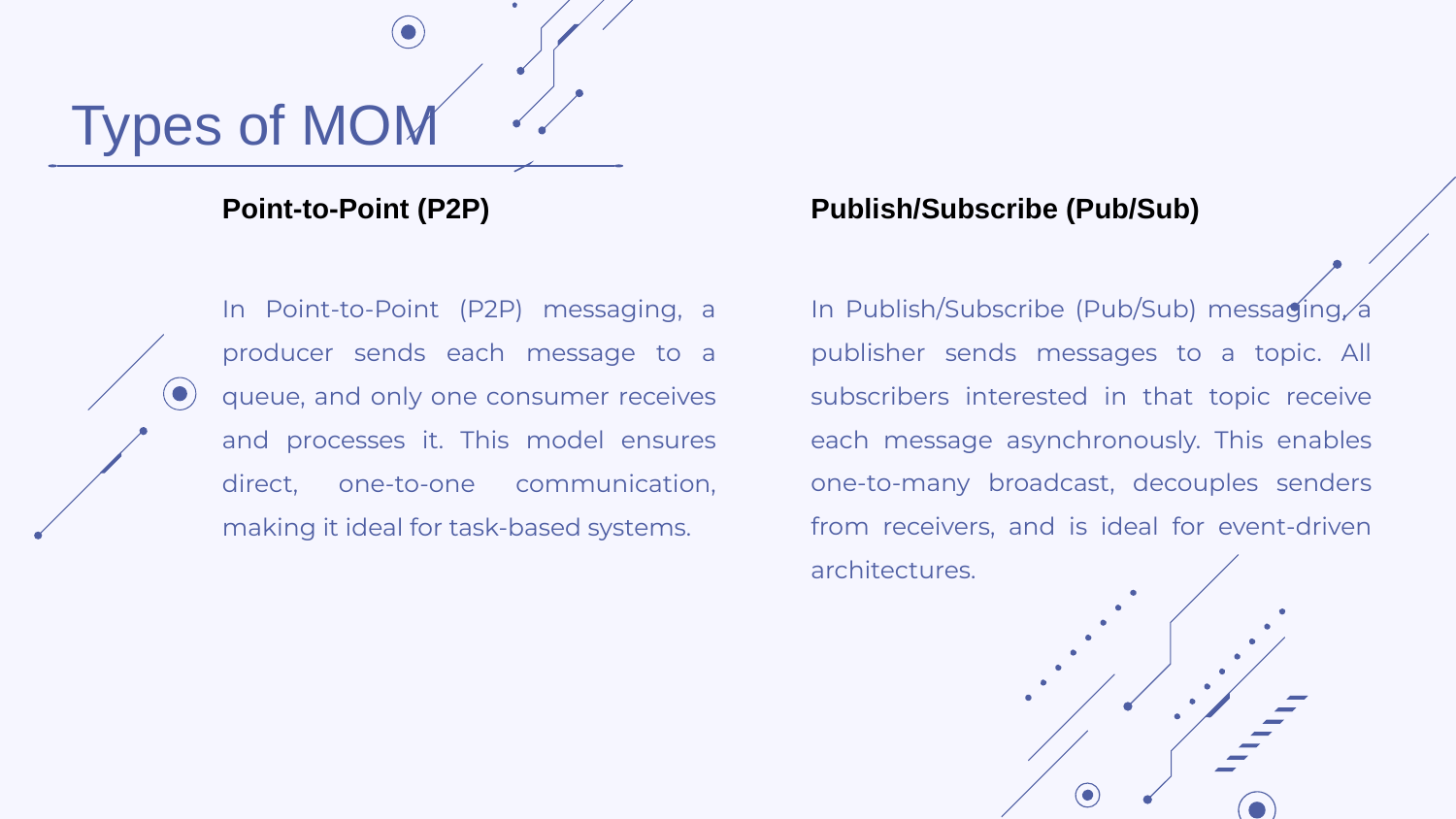

Types of MOM

Publish/Subscribe (Pub/Sub)
Point-to-Point (P2P)
In Publish/Subscribe (Pub/Sub) messaging, a publisher sends messages to a topic. All subscribers interested in that topic receive each message asynchronously. This enables one-to-many broadcast, decouples senders from receivers, and is ideal for event-driven architectures.
In Point-to-Point (P2P) messaging, a producer sends each message to a queue, and only one consumer receives and processes it. This model ensures direct, one-to-one communication, making it ideal for task-based systems.